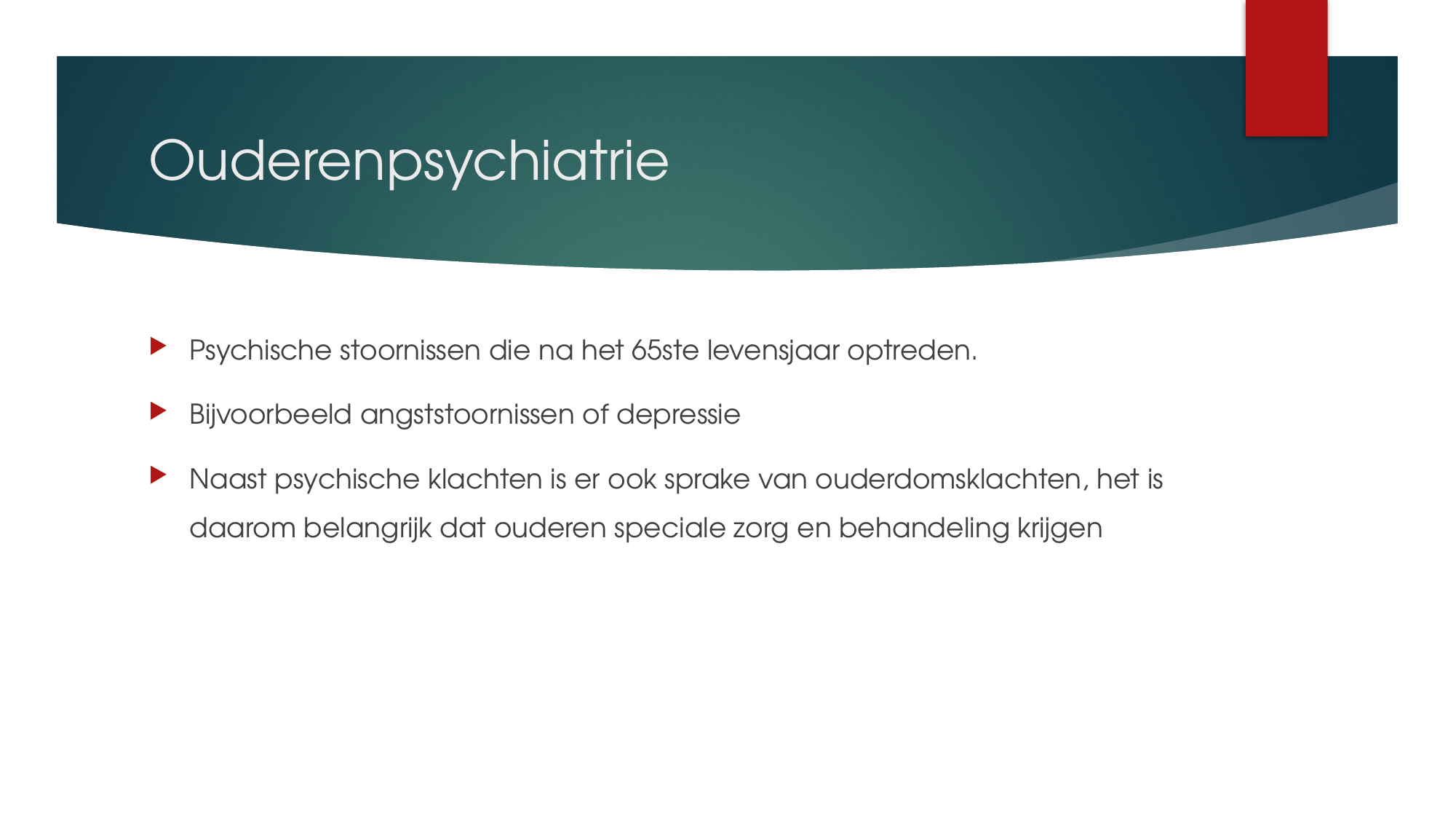

# Ouderenpsychiatrie
Psychische stoornissen die na het 65ste levensjaar optreden.
Bijvoorbeeld angststoornissen of depressie
Naast psychische klachten is er ook sprake van ouderdomsklachten, het is daarom belangrijk dat ouderen speciale zorg en behandeling krijgen